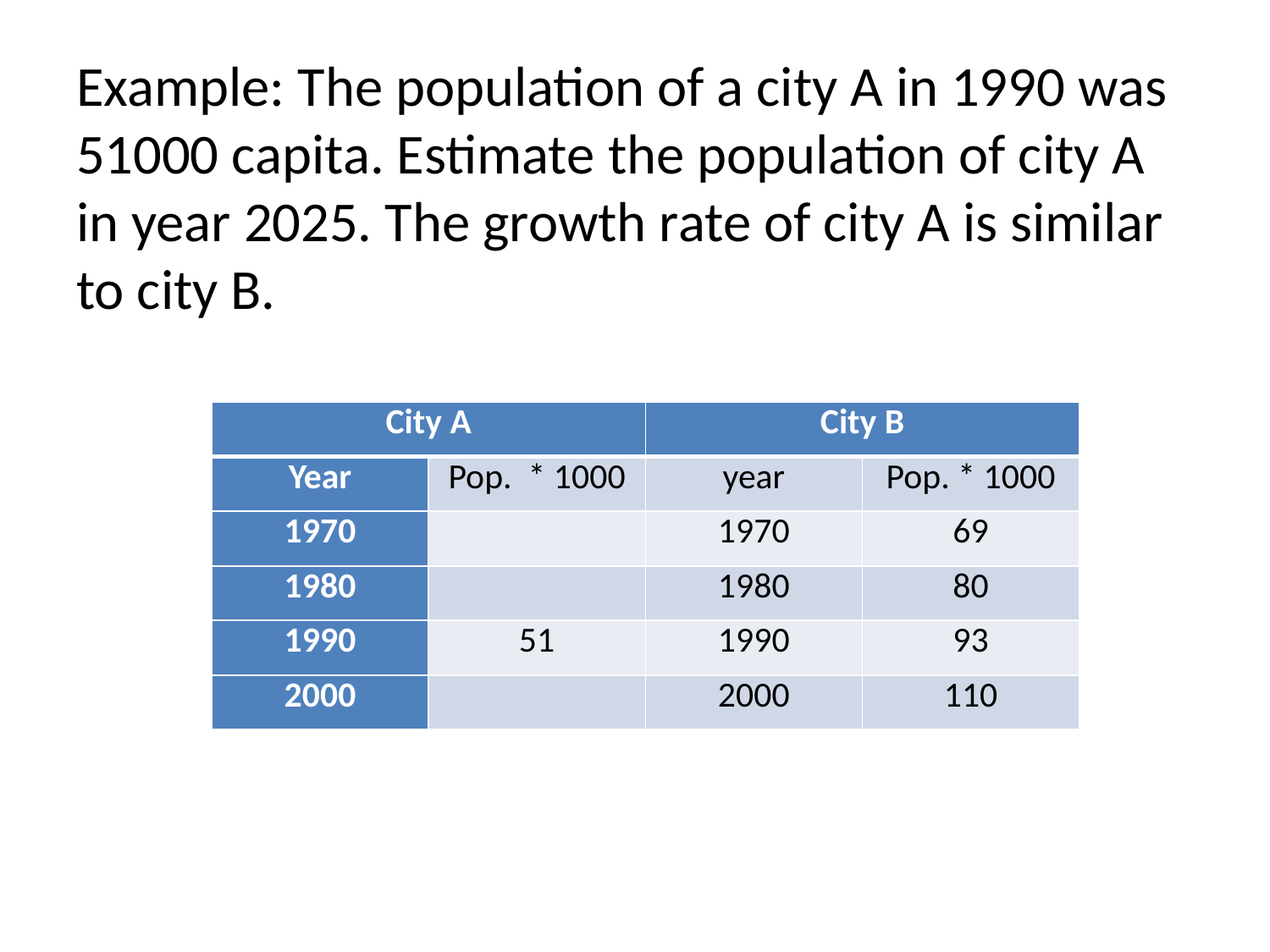

# Example: The population of a city A in 1990 was 51000 capita. Estimate the population of city A in year 2025. The growth rate of city A is similar to city B.

| City A |  | City B |  |
| --- | --- | --- | --- |
| Year | Pop. \* 1000 | year | Pop. \* 1000 |
| 1970 |  | 1970 | 69 |
| 1980 |  | 1980 | 80 |
| 1990 | 51 | 1990 | 93 |
| 2000 |  | 2000 | 110 |